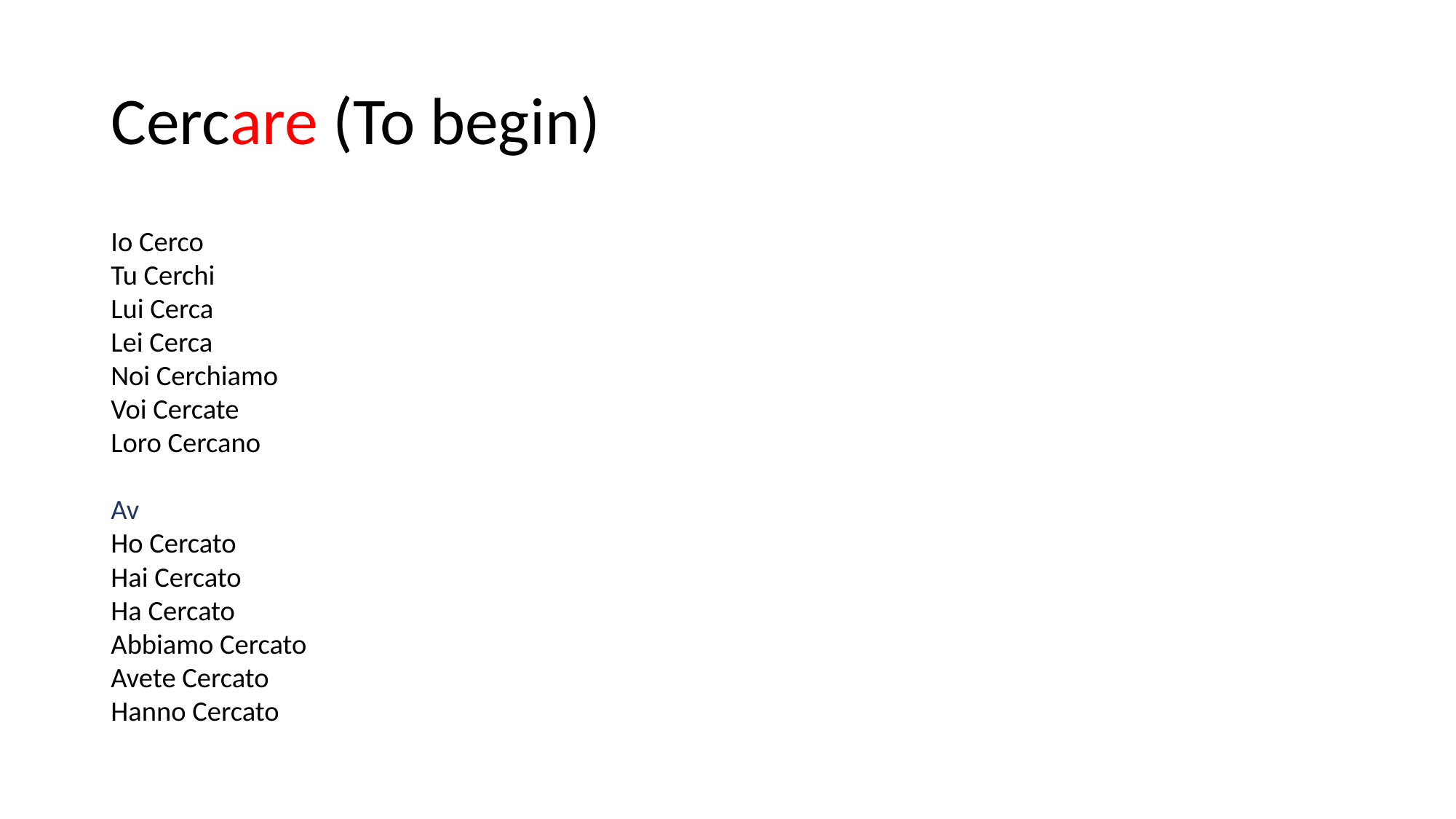

# Cercare (To begin)
Io Cerco
Tu Cerchi
Lui Cerca
Lei Cerca
Noi Cerchiamo
Voi Cercate
Loro Cercano

Av
Ho Cercato
Hai Cercato
Ha Cercato
Abbiamo Cercato
Avete Cercato
Hanno Cercato